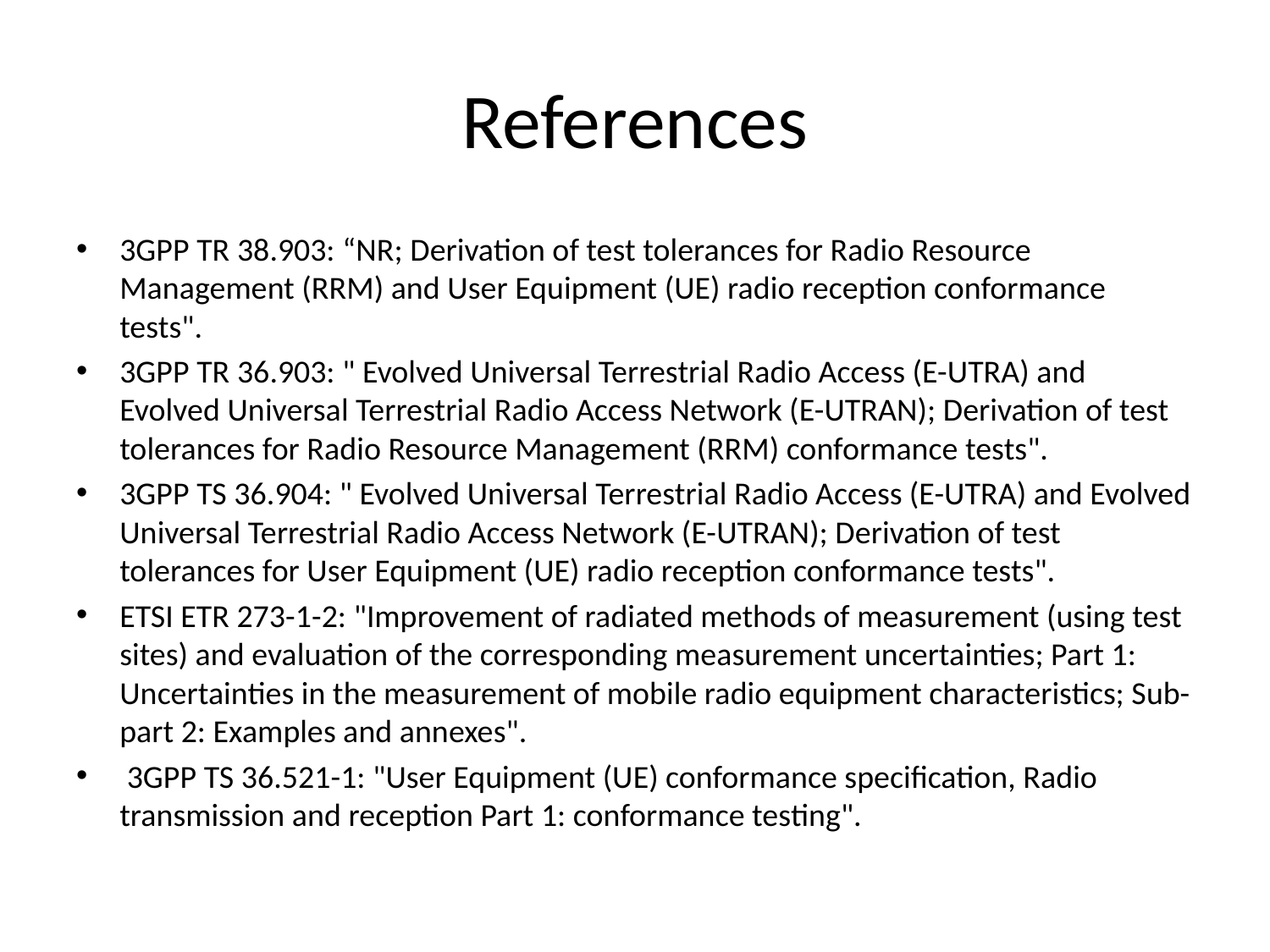

# References
3GPP TR 38.903: “NR; Derivation of test tolerances for Radio Resource Management (RRM) and User Equipment (UE) radio reception conformance tests".
3GPP TR 36.903: " Evolved Universal Terrestrial Radio Access (E-UTRA) and Evolved Universal Terrestrial Radio Access Network (E-UTRAN); Derivation of test tolerances for Radio Resource Management (RRM) conformance tests".
3GPP TS 36.904: " Evolved Universal Terrestrial Radio Access (E-UTRA) and Evolved Universal Terrestrial Radio Access Network (E-UTRAN); Derivation of test tolerances for User Equipment (UE) radio reception conformance tests".
ETSI ETR 273-1-2: "Improvement of radiated methods of measurement (using test sites) and evaluation of the corresponding measurement uncertainties; Part 1: Uncertainties in the measurement of mobile radio equipment characteristics; Sub-part 2: Examples and annexes".
 3GPP TS 36.521-1: "User Equipment (UE) conformance specification, Radio transmission and reception Part 1: conformance testing".